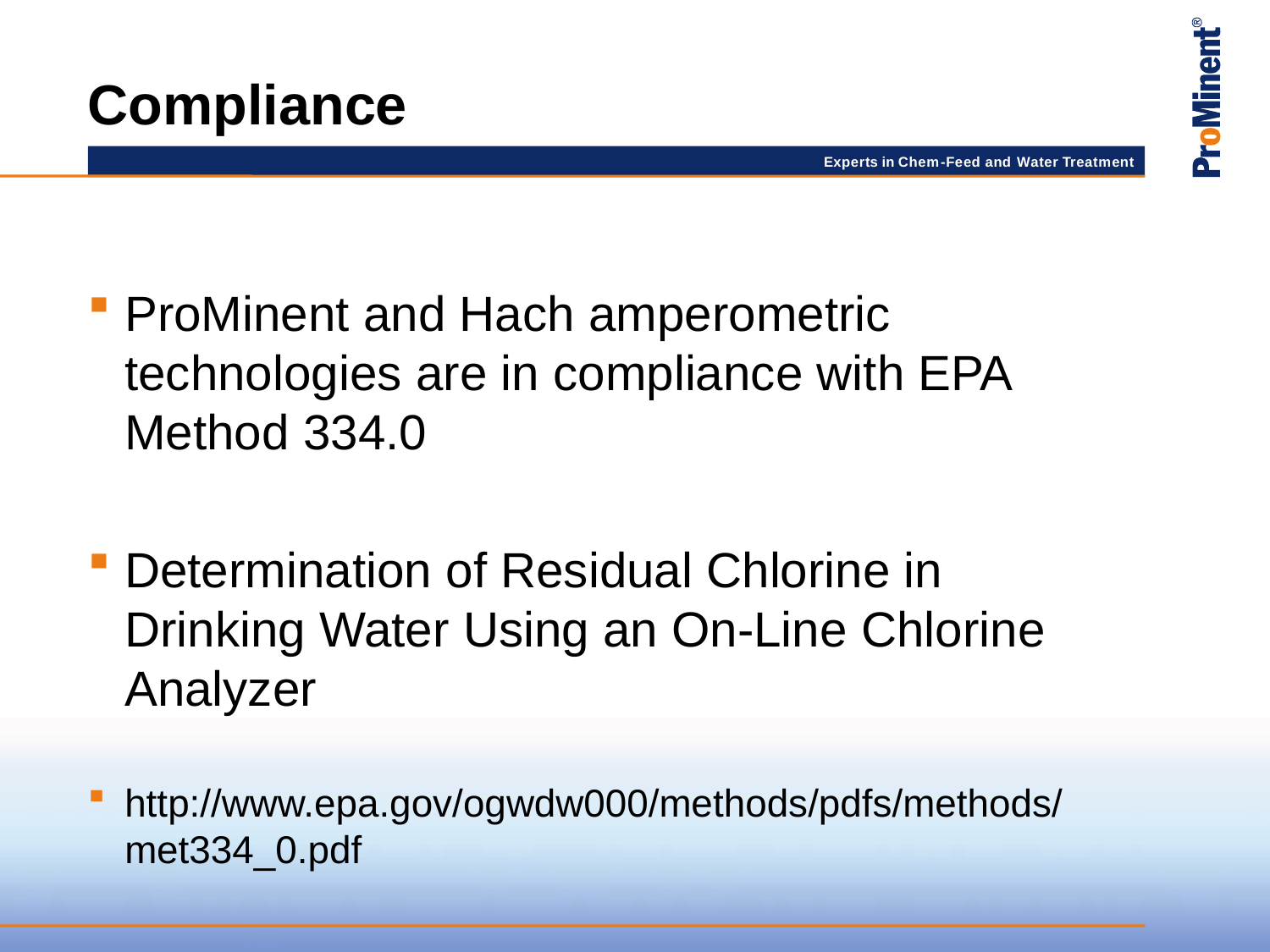

# Compliance

ProMinent and Hach amperometric technologies are in compliance with EPA Method 334.0

Determination of Residual Chlorine in Drinking Water Using an On-Line Chlorine Analyzer

http://www.epa.gov/ogwdw000/methods/pdfs/methods/met334_0.pdf